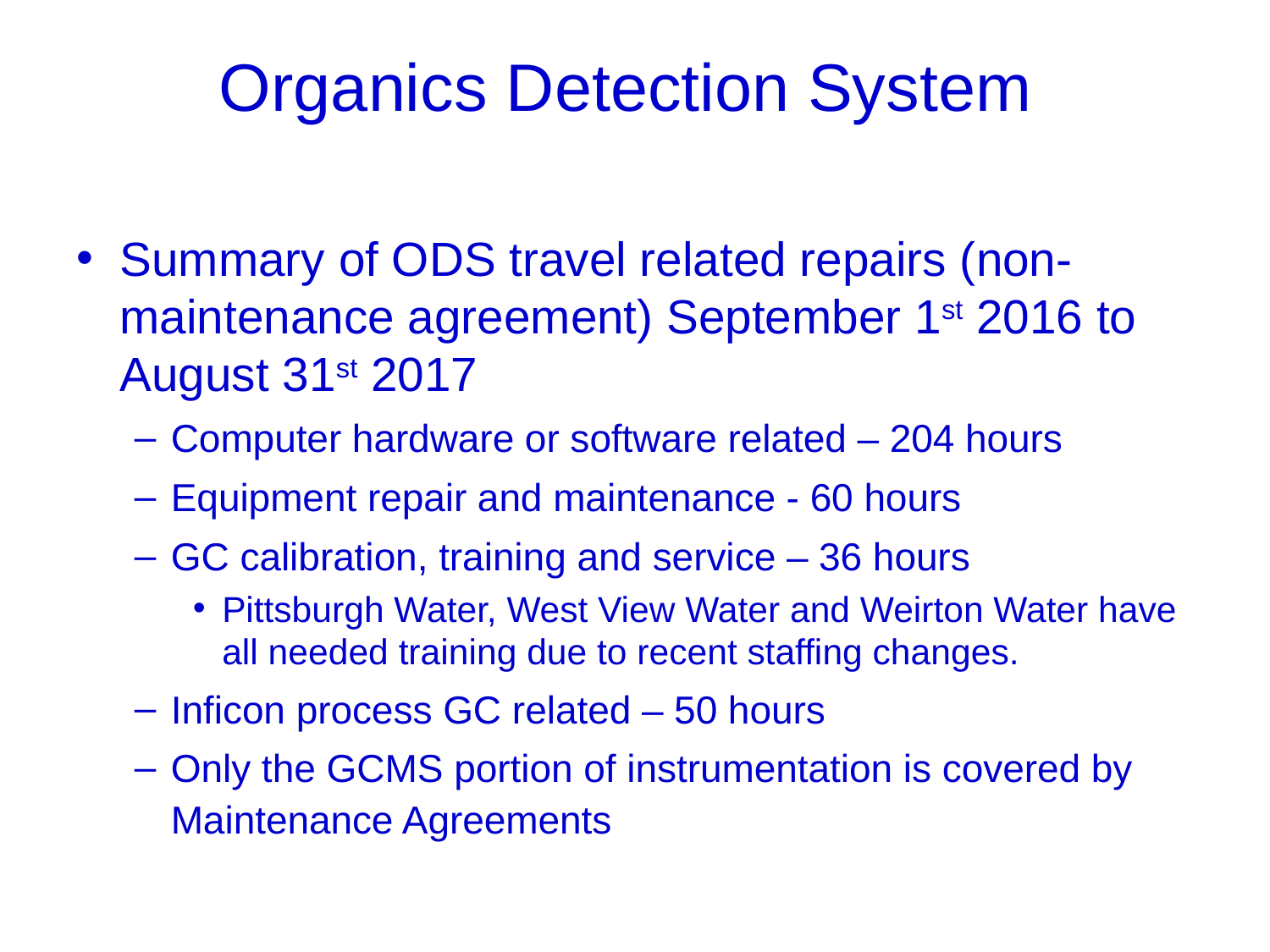

# Organics Detection System
Summary of ODS travel related repairs (non-maintenance agreement) September 1st 2016 to August 31st 2017
Computer hardware or software related – 204 hours
Equipment repair and maintenance - 60 hours
GC calibration, training and service – 36 hours
Pittsburgh Water, West View Water and Weirton Water have all needed training due to recent staffing changes.
Inficon process GC related – 50 hours
Only the GCMS portion of instrumentation is covered by Maintenance Agreements